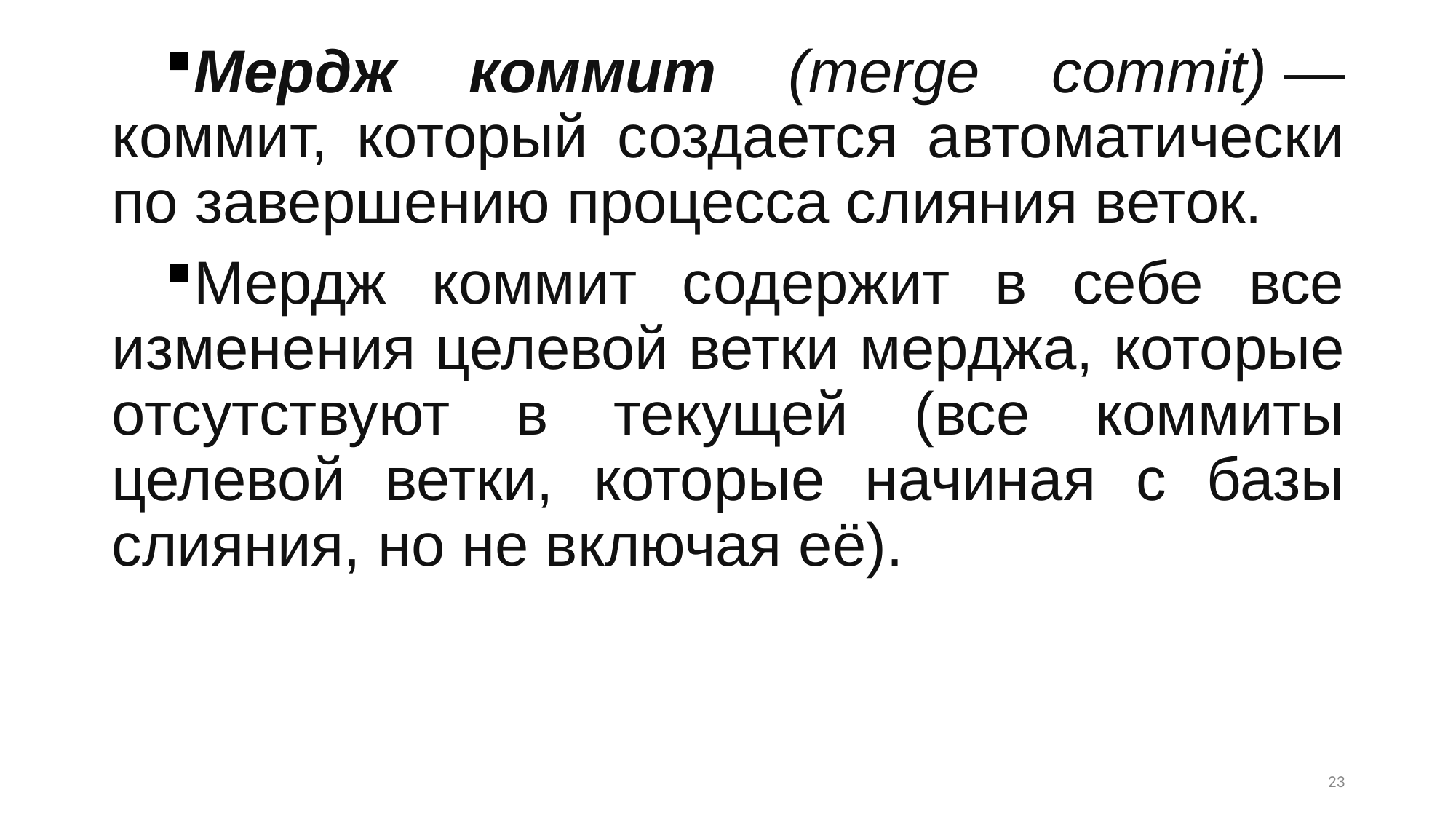

Мердж коммит (merge commit) — коммит, который создается автоматически по завершению процесса слияния веток.
Мердж коммит содержит в себе все изменения целевой ветки мерджа, которые отсутствуют в текущей (все коммиты целевой ветки, которые начиная с базы слияния, но не включая её).

23